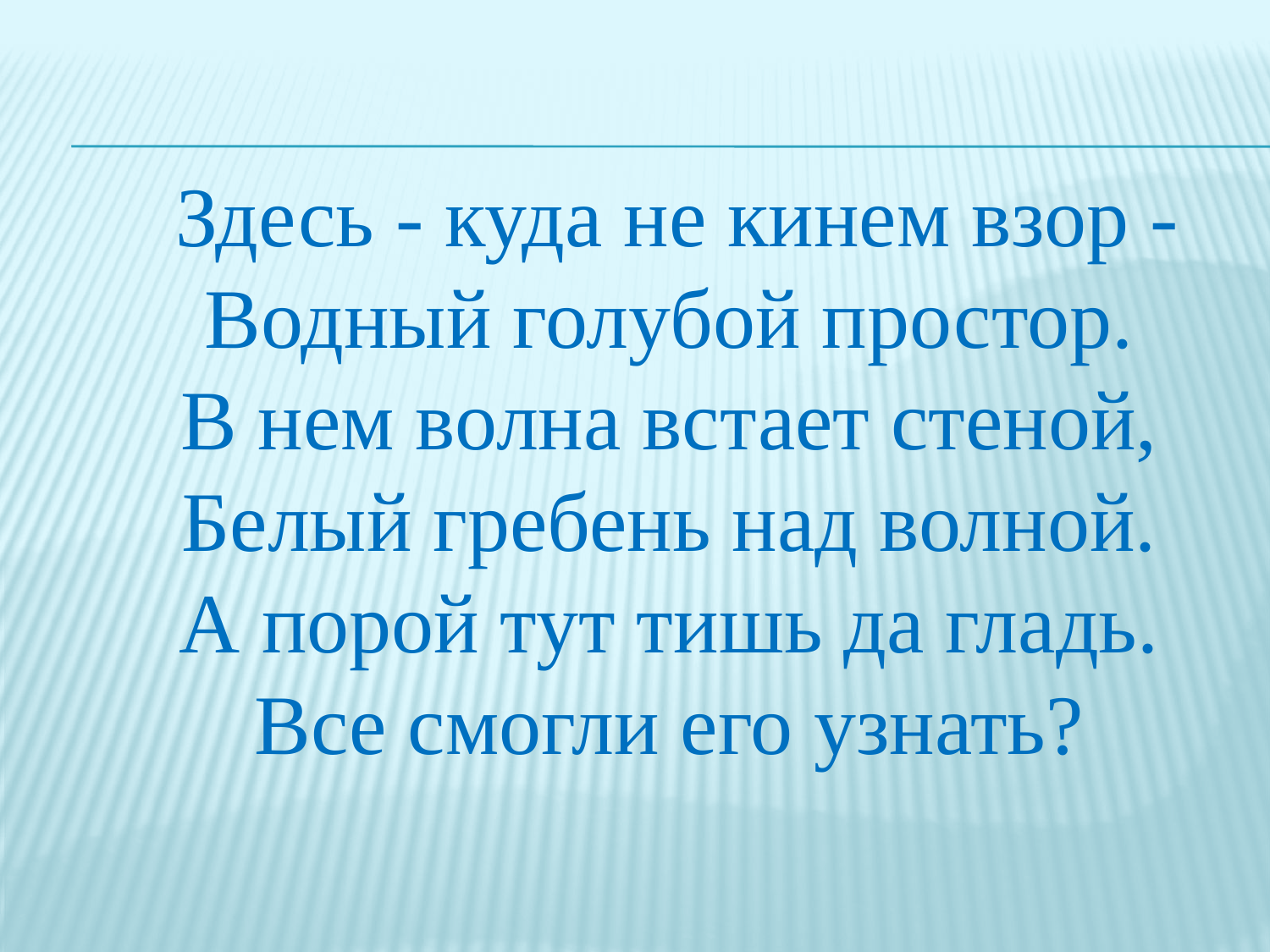

Здесь - куда не кинем взор -
Водный голубой простор.
В нем волна встает стеной,
Белый гребень над волной.
А порой тут тишь да гладь.
Все смогли его узнать?